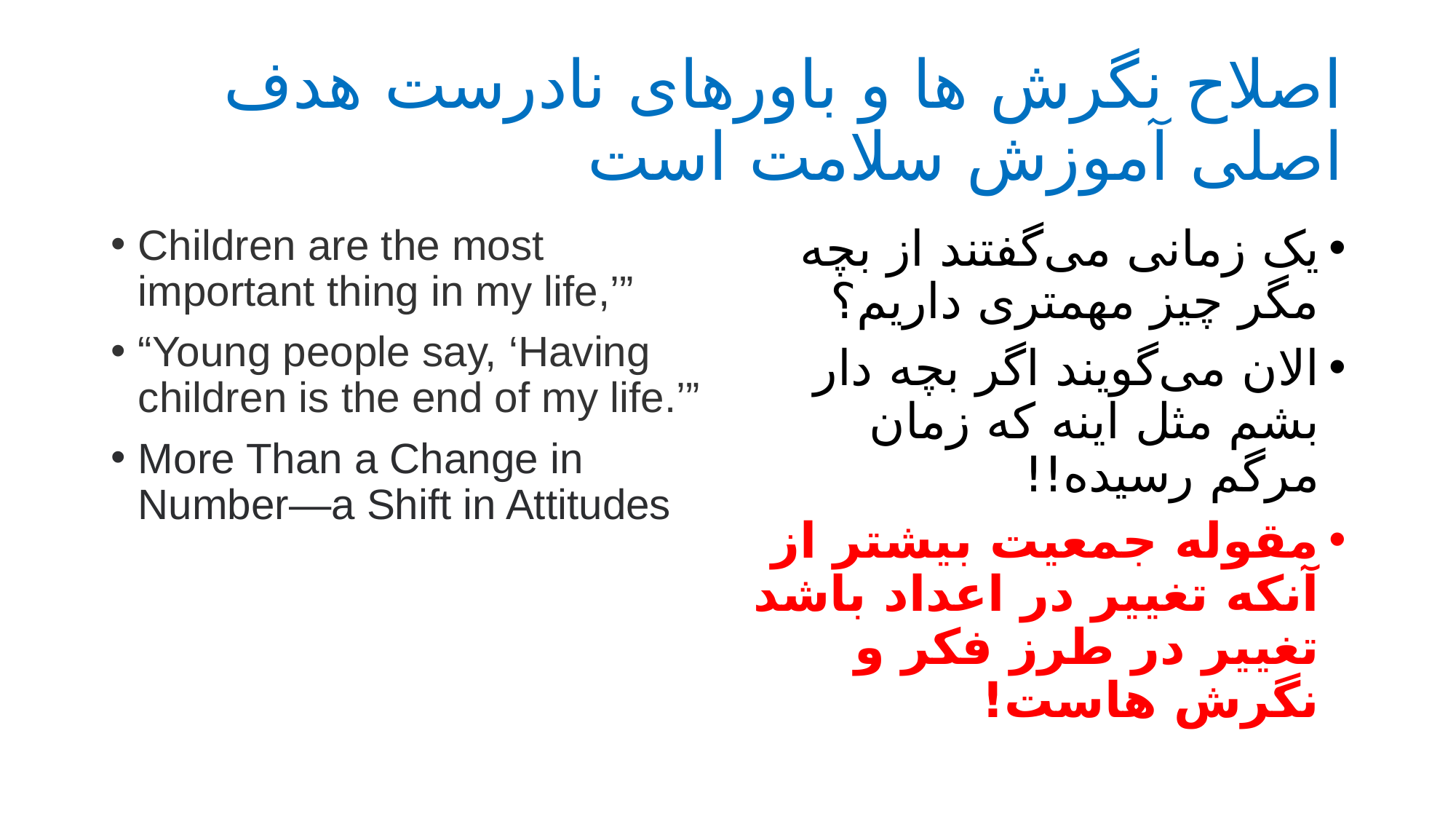

# اصلاح نگرش ها و باورهای نادرست هدف اصلی آموزش سلامت است
Children are the most important thing in my life,’”
“Young people say, ‘Having children is the end of my life.’”
More Than a Change in Number—a Shift in Attitudes

یک زمانی می‌گفتند از بچه مگر چیز مهمتری داریم؟
الان می‌گویند اگر بچه دار بشم مثل اینه که زمان مرگم رسیده!!
مقوله جمعیت بیشتر از آنکه تغییر در اعداد باشد تغییر در طرز فکر و نگرش هاست!